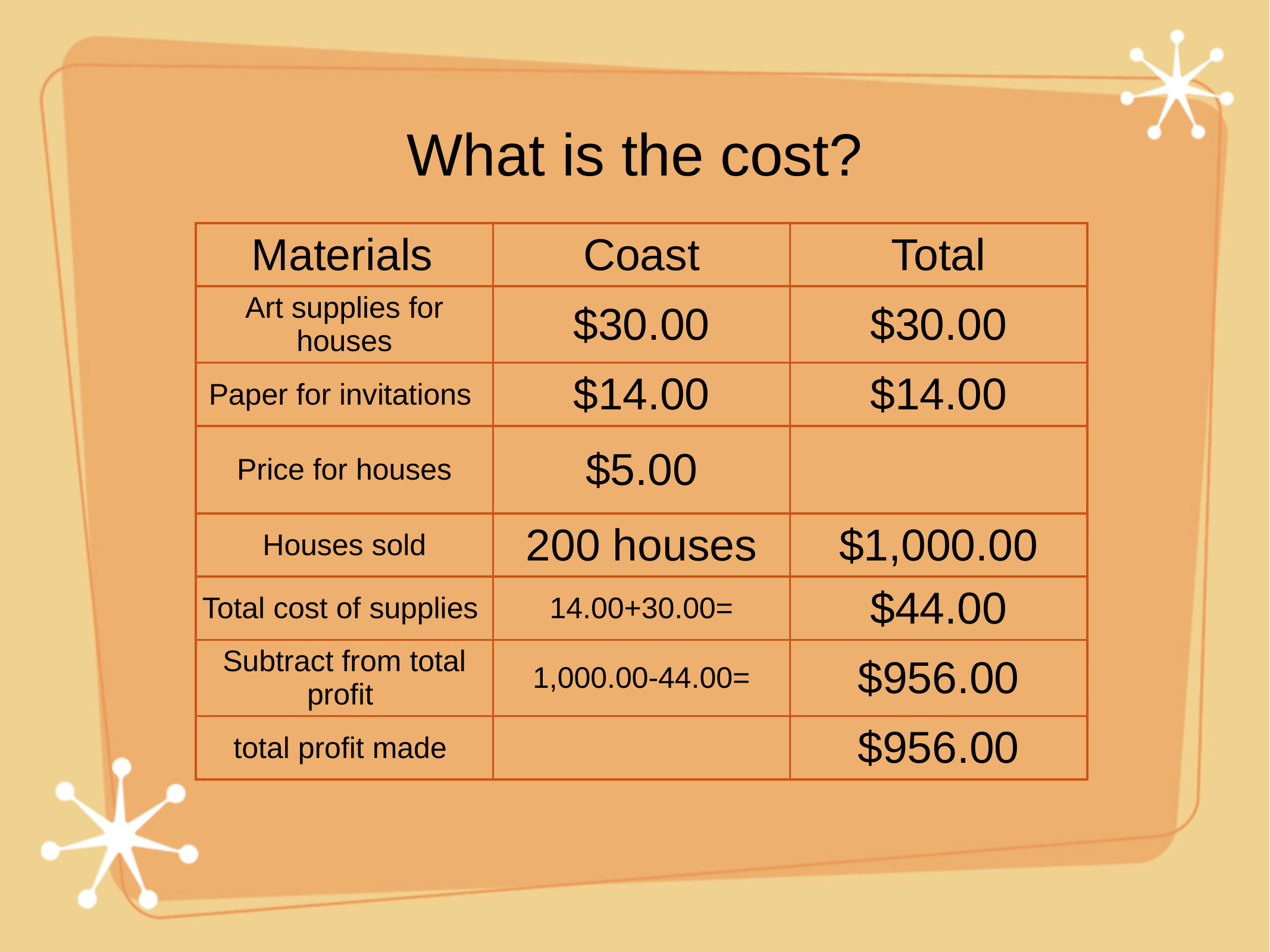

# What is the cost?
| Materials | Coast | Total |
| --- | --- | --- |
| Art supplies for houses | $30.00 | $30.00 |
| Paper for invitations | $14.00 | $14.00 |
| Price for houses | $5.00 |  |
| Houses sold | 200 houses | $1,000.00 |
| Total cost of supplies | 14.00+30.00= | $44.00 |
| Subtract from total profit | 1,000.00-44.00= | $956.00 |
| total profit made |  | $956.00 |